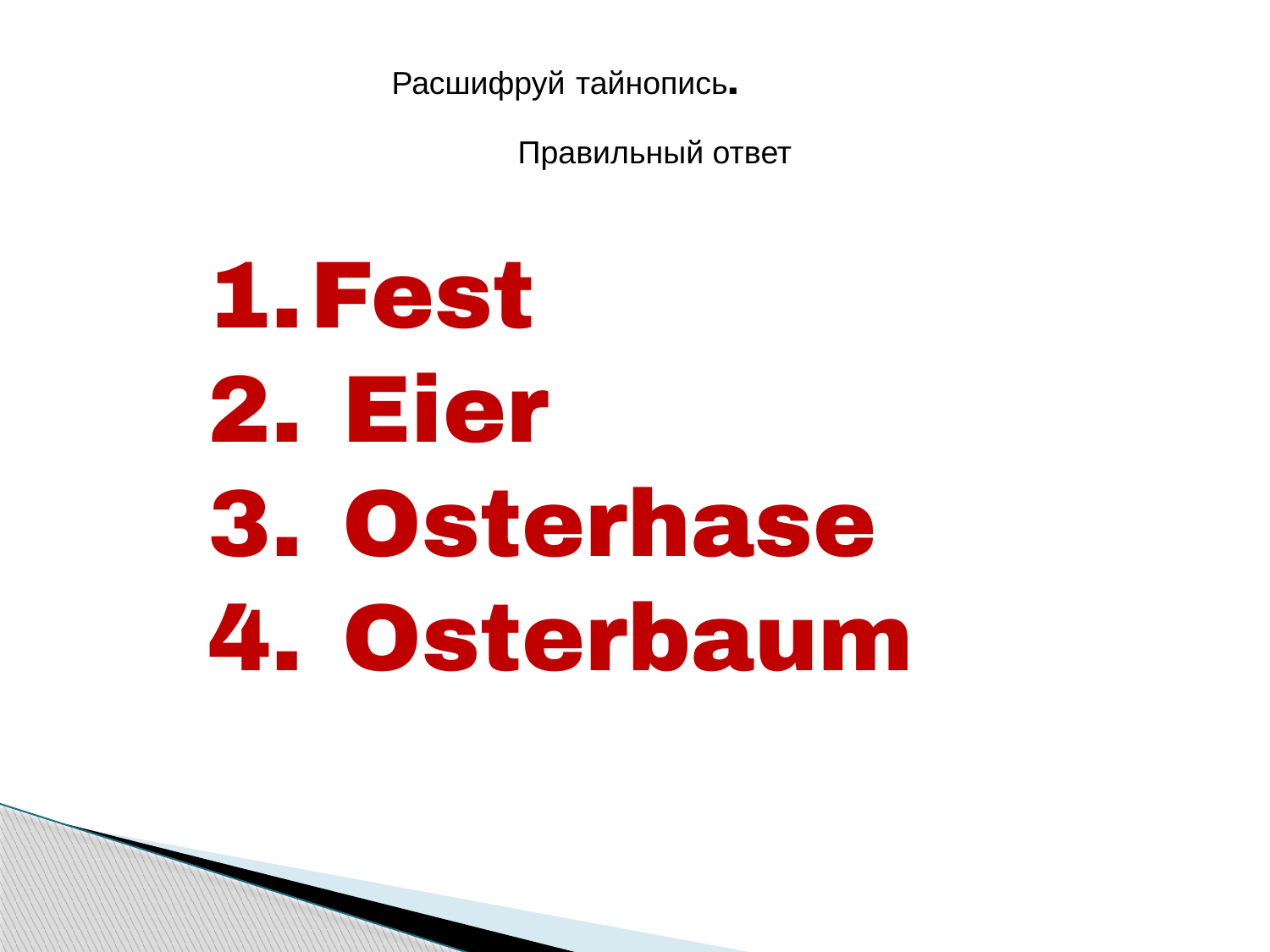

Расшифруй тайнопись.
Правильный ответ
Fest
 Eier
 Osterhase
 Osterbaum